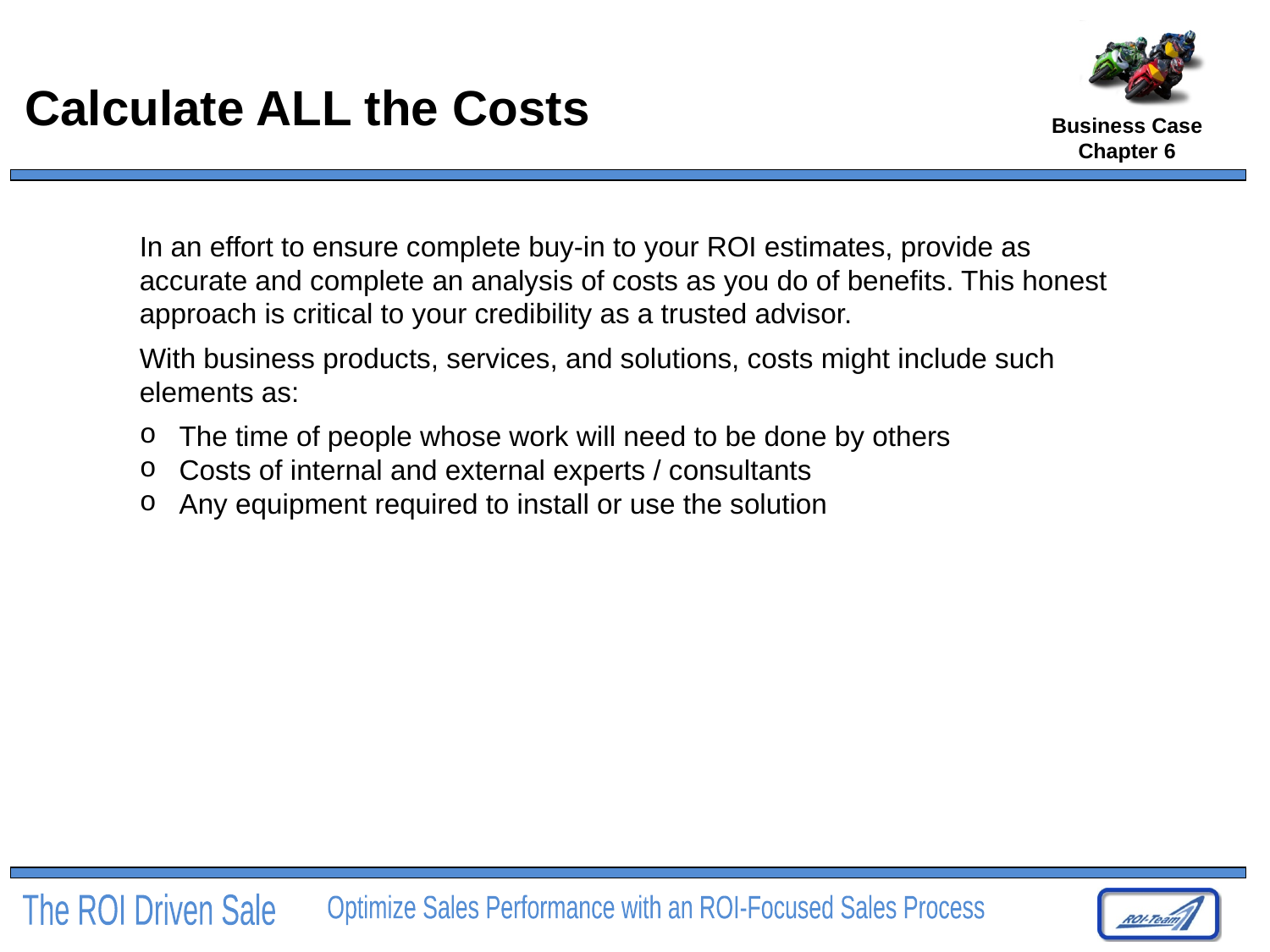

# Calculate ALL the Costs

Business Case
Chapter 6
In an effort to ensure complete buy-in to your ROI estimates, provide as accurate and complete an analysis of costs as you do of benefits. This honest approach is critical to your credibility as a trusted advisor.
With business products, services, and solutions, costs might include such elements as:
The time of people whose work will need to be done by others
Costs of internal and external experts / consultants
Any equipment required to install or use the solution